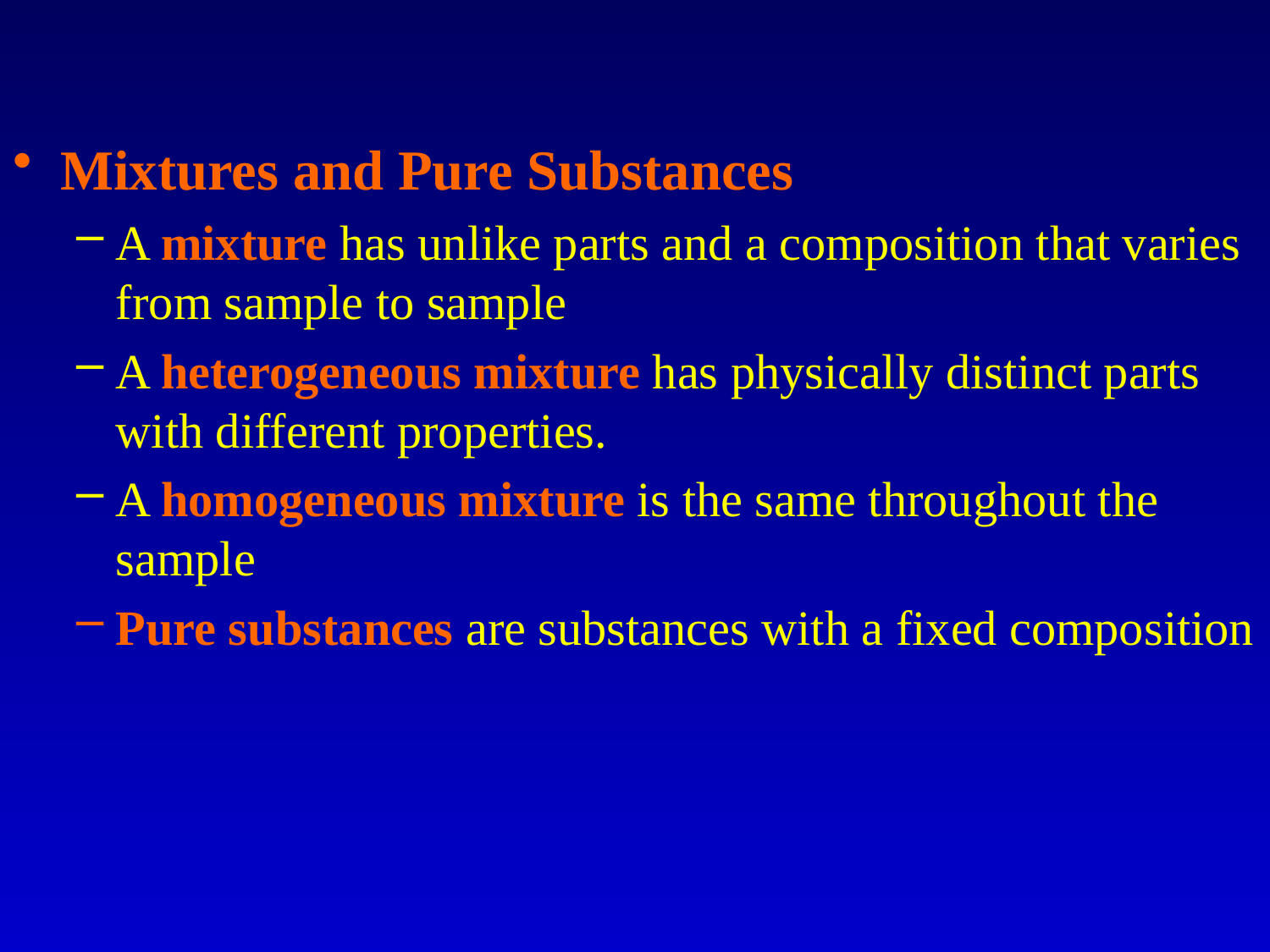

Mixtures and Pure Substances
A mixture has unlike parts and a composition that varies from sample to sample
A heterogeneous mixture has physically distinct parts with different properties.
A homogeneous mixture is the same throughout the sample
Pure substances are substances with a fixed composition